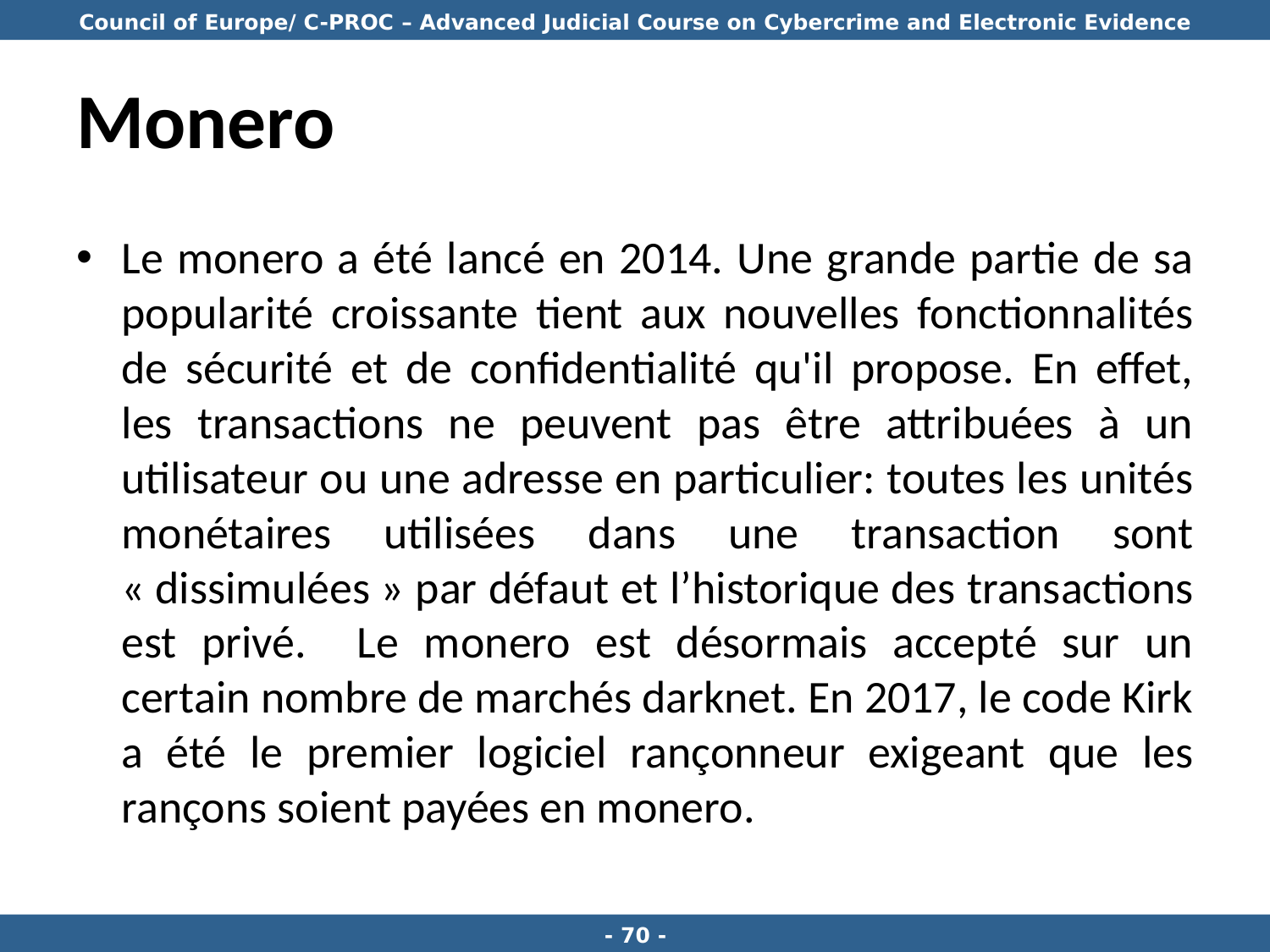

# Monero
Le monero a été lancé en 2014. Une grande partie de sa popularité croissante tient aux nouvelles fonctionnalités de sécurité et de confidentialité qu'il propose. En effet, les transactions ne peuvent pas être attribuées à un utilisateur ou une adresse en particulier: toutes les unités monétaires utilisées dans une transaction sont « dissimulées » par défaut et l’historique des transactions est privé.  Le monero est désormais accepté sur un certain nombre de marchés darknet. En 2017, le code Kirk a été le premier logiciel rançonneur exigeant que les rançons soient payées en monero.